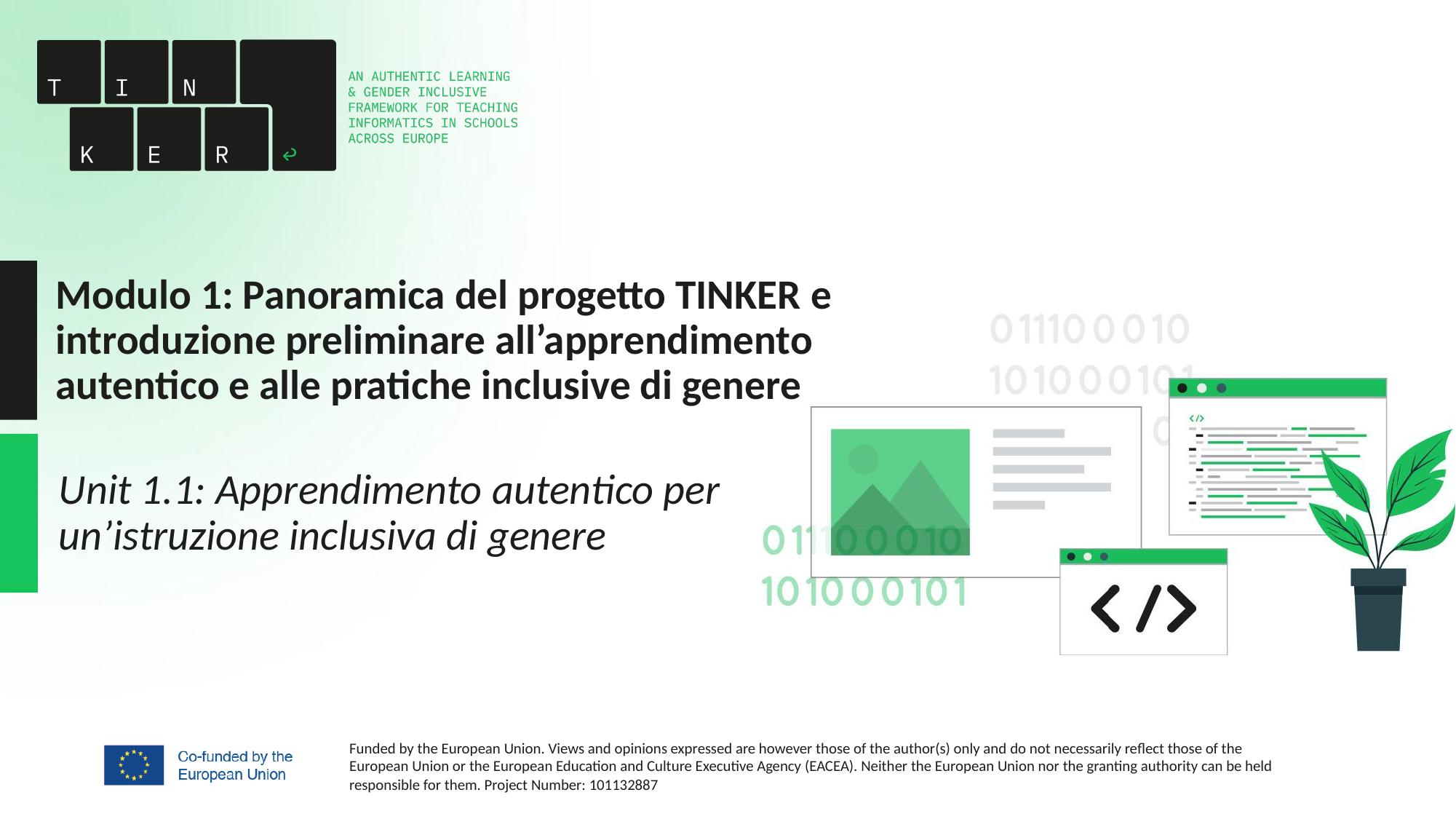

# Modulo 1: Panoramica del progetto TINKER e introduzione preliminare all’apprendimento autentico e alle pratiche inclusive di genere
Unit 1.1: Apprendimento autentico per un’istruzione inclusiva di genere